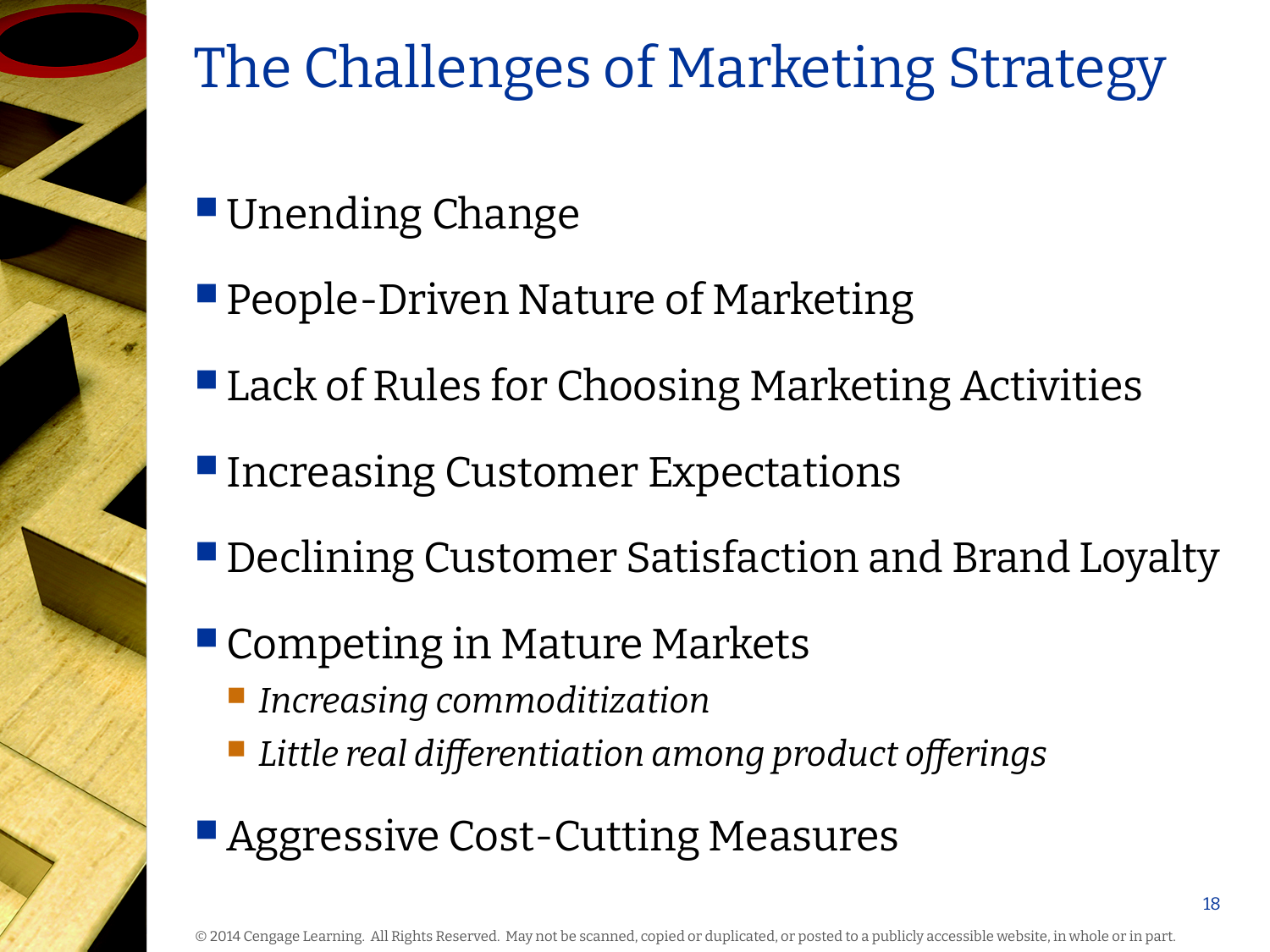

# The Challenges of Marketing Strategy
Unending Change
People-Driven Nature of Marketing
Lack of Rules for Choosing Marketing Activities
Increasing Customer Expectations
Declining Customer Satisfaction and Brand Loyalty
Competing in Mature Markets
Increasing commoditization
Little real differentiation among product offerings
Aggressive Cost-Cutting Measures
18